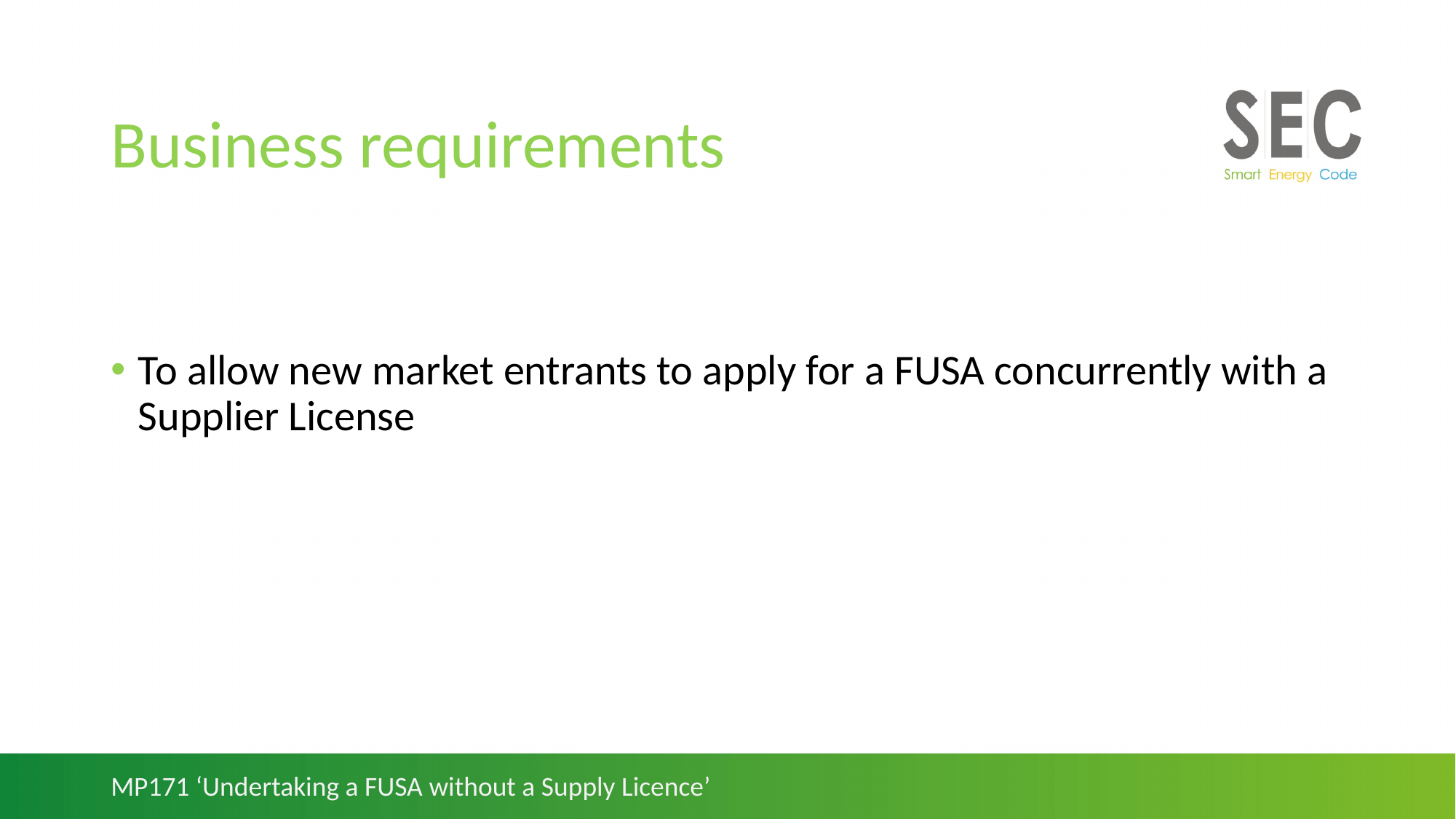

# Business requirements
To allow new market entrants to apply for a FUSA concurrently with a Supplier License

MP171 ‘Undertaking a FUSA without a Supply Licence’